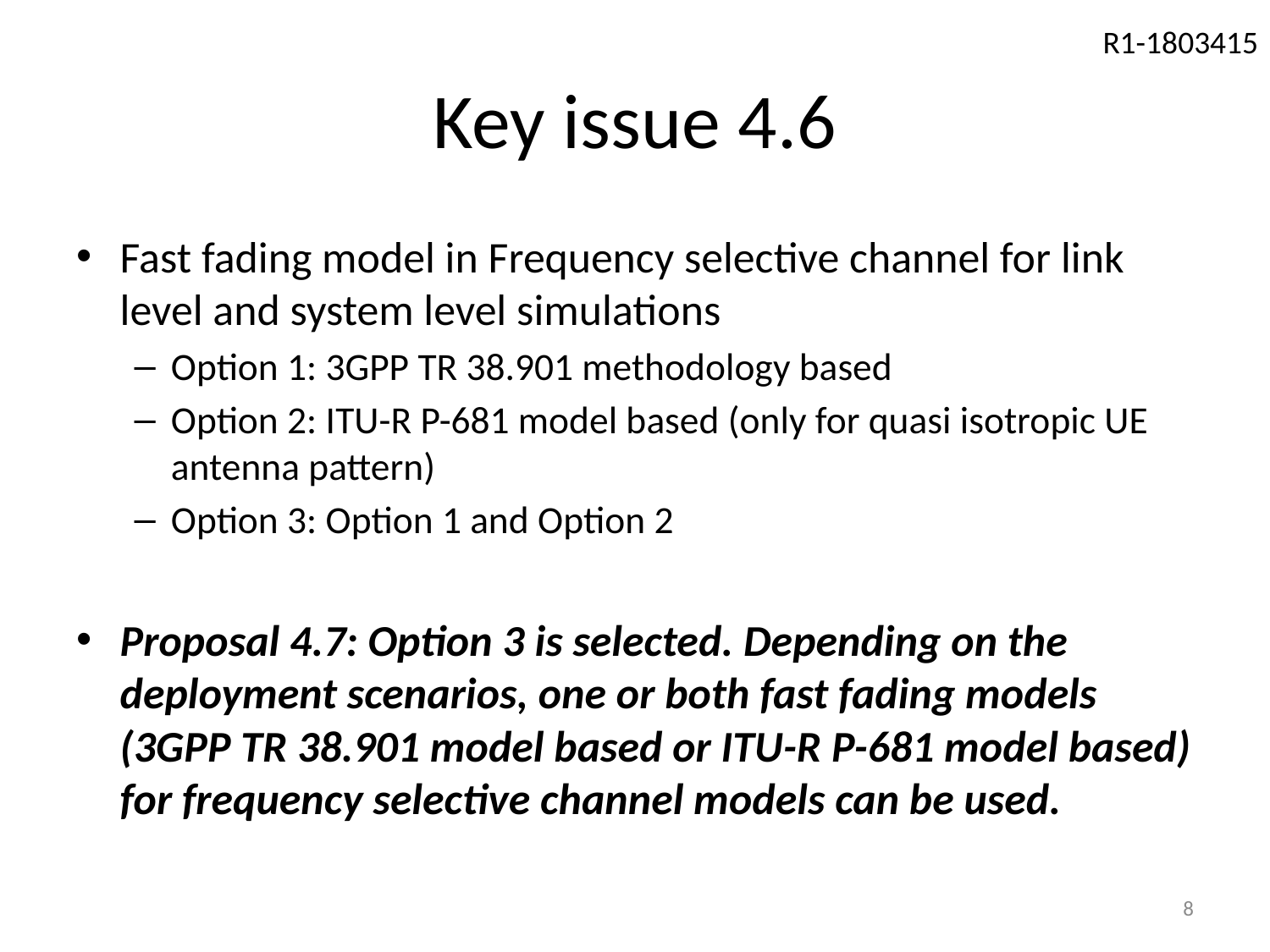

# Key issue 4.6
Fast fading model in Frequency selective channel for link level and system level simulations
Option 1: 3GPP TR 38.901 methodology based
Option 2: ITU-R P-681 model based (only for quasi isotropic UE antenna pattern)
Option 3: Option 1 and Option 2

Proposal 4.7: Option 3 is selected. Depending on the deployment scenarios, one or both fast fading models (3GPP TR 38.901 model based or ITU-R P-681 model based) for frequency selective channel models can be used.
8